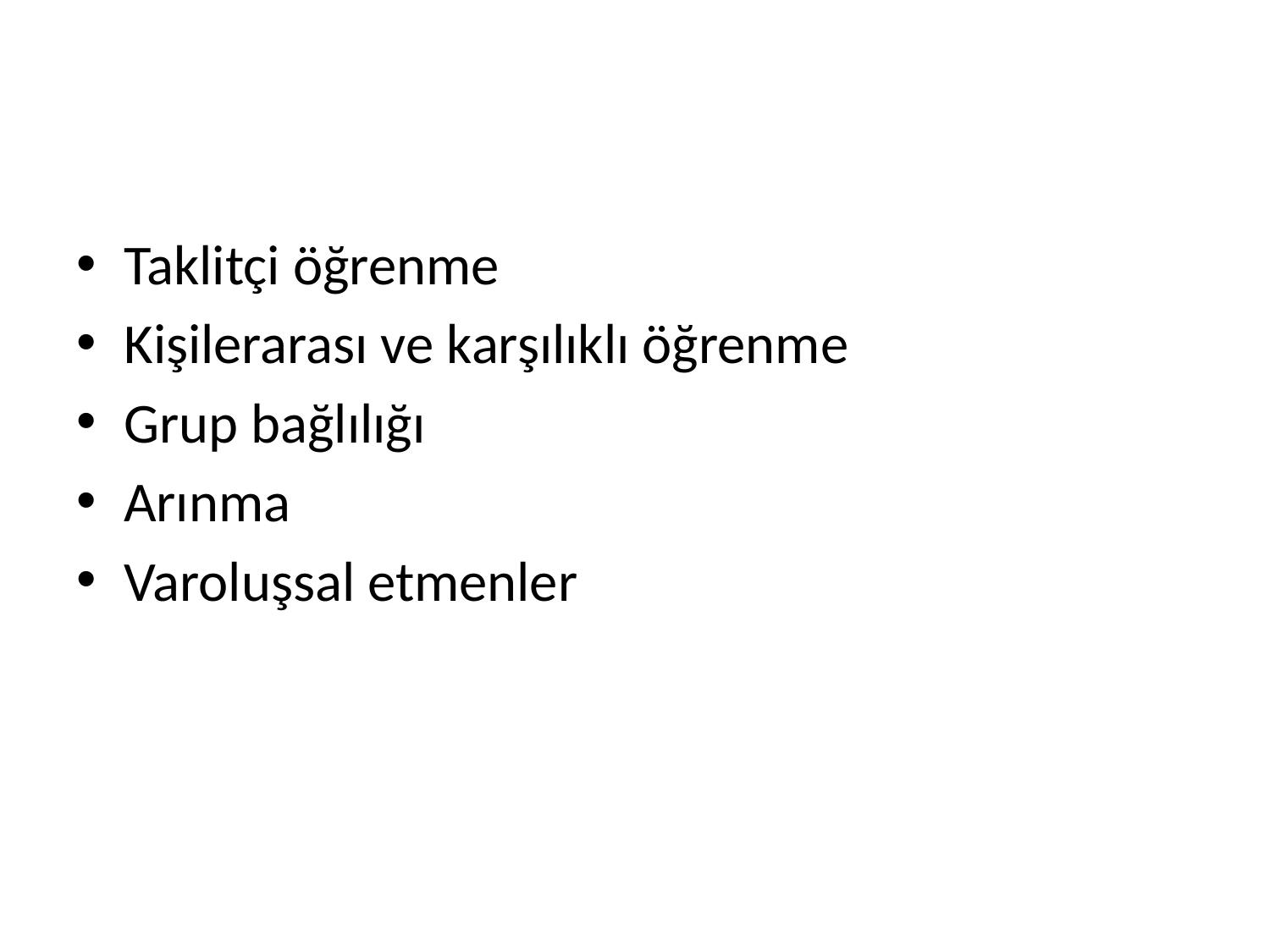

Taklitçi öğrenme
Kişilerarası ve karşılıklı öğrenme
Grup bağlılığı
Arınma
Varoluşsal etmenler